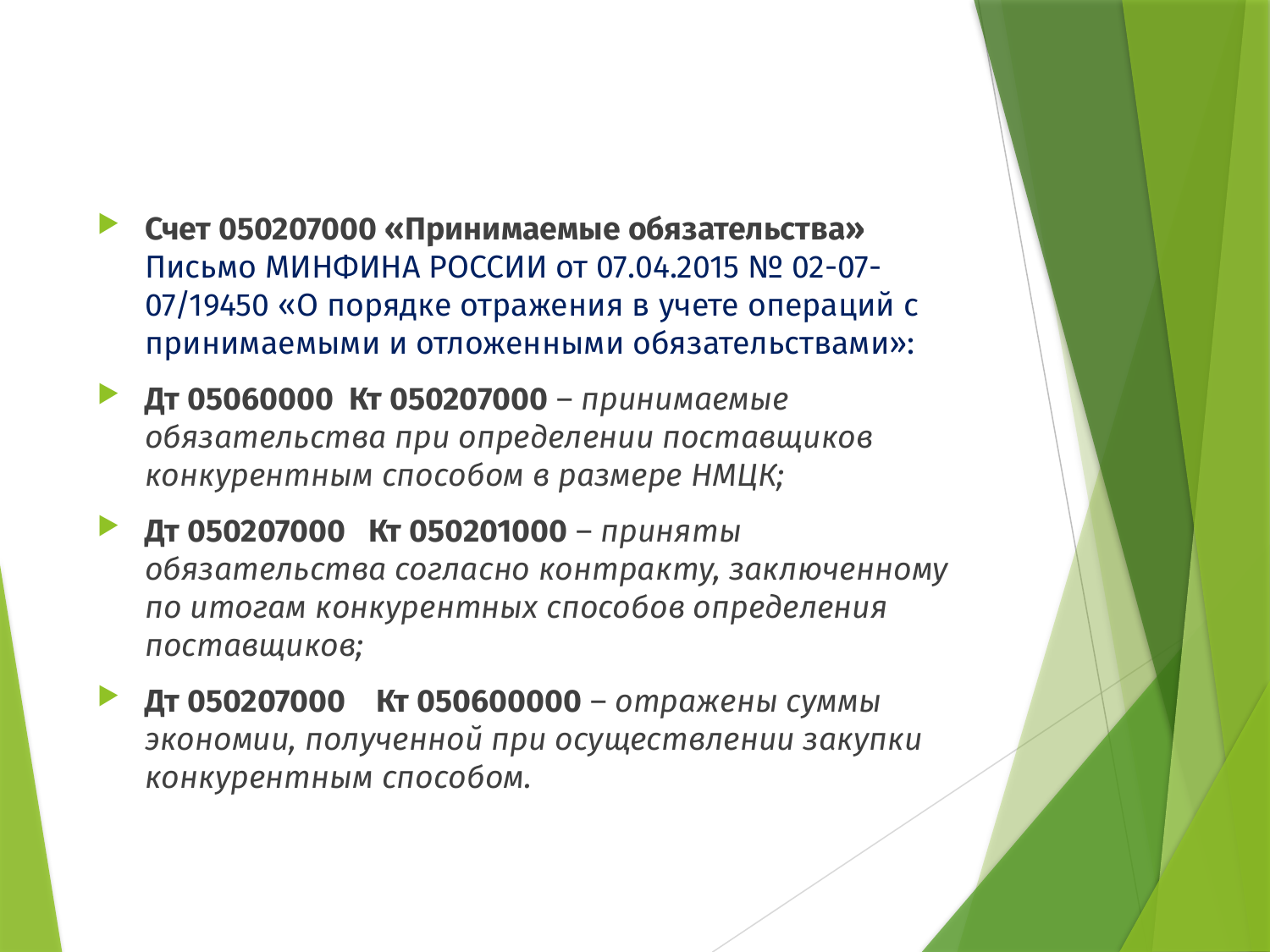

#

Счет 050207000 «Принимаемые обязательства» Письмо МИНФИНА РОССИИ от 07.04.2015 № 02-07-07/19450 «О порядке отражения в учете операций с принимаемыми и отложенными обязательствами»:
Дт 05060000  Кт 050207000 – принимаемые обязательства при определении поставщиков конкурентным способом в размере НМЦК;
Дт 050207000   Кт 050201000 – приняты обязательства согласно контракту, заключенному по итогам конкурентных способов определения поставщиков;
Дт 050207000    Кт 050600000 – отражены суммы экономии, полученной при осуществлении закупки конкурентным способом.